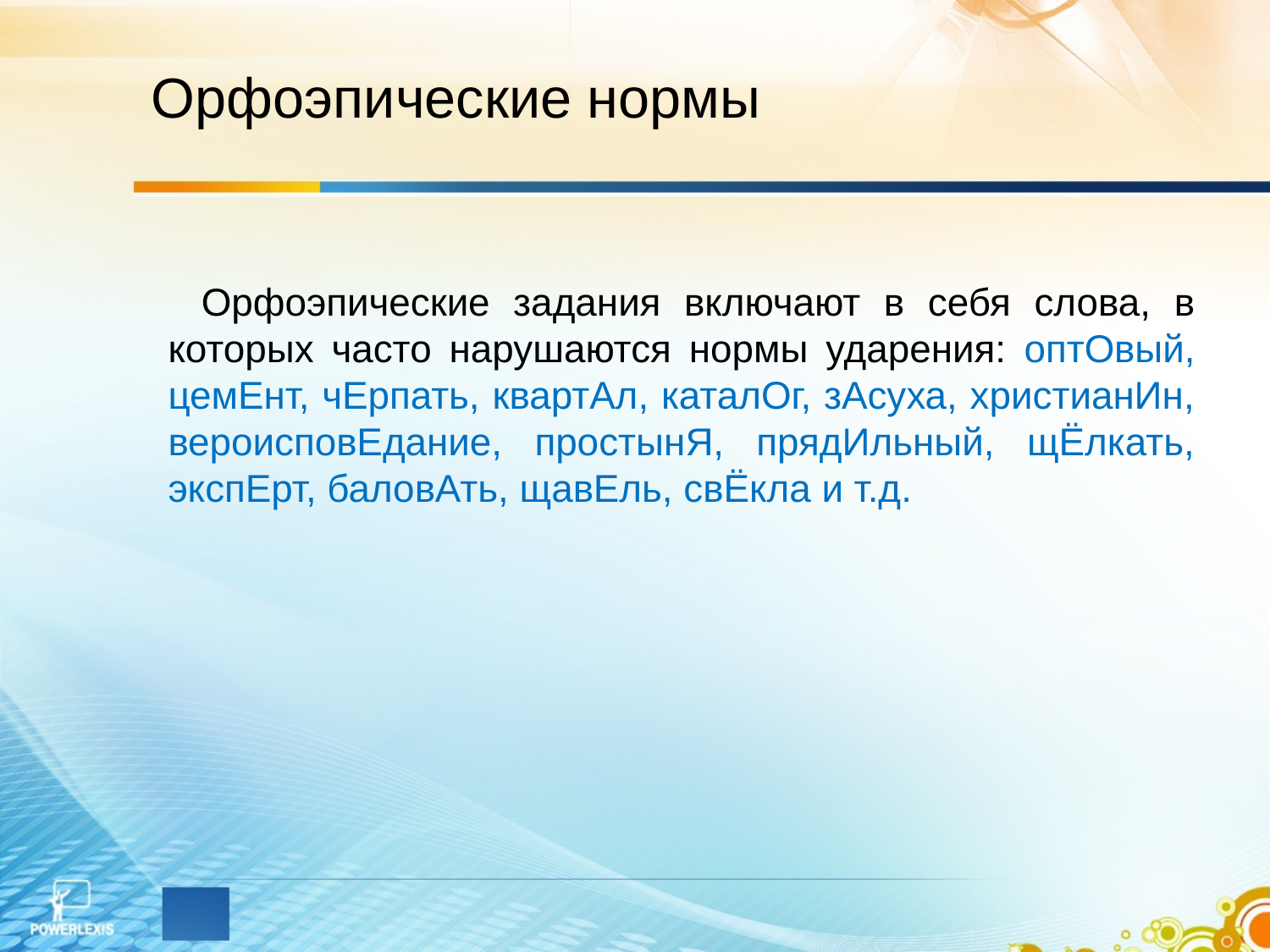

# Орфоэпические нормы
   Орфоэпические задания включают в себя слова, в которых часто нарушаются нормы ударения: оптОвый, цемЕнт, чЕрпать, квартАл, каталОг, зАсуха, христианИн, вероисповЕдание, простынЯ, прядИльный, щЁлкать, экспЕрт, баловАть, щавЕль, свЁкла и т.д.